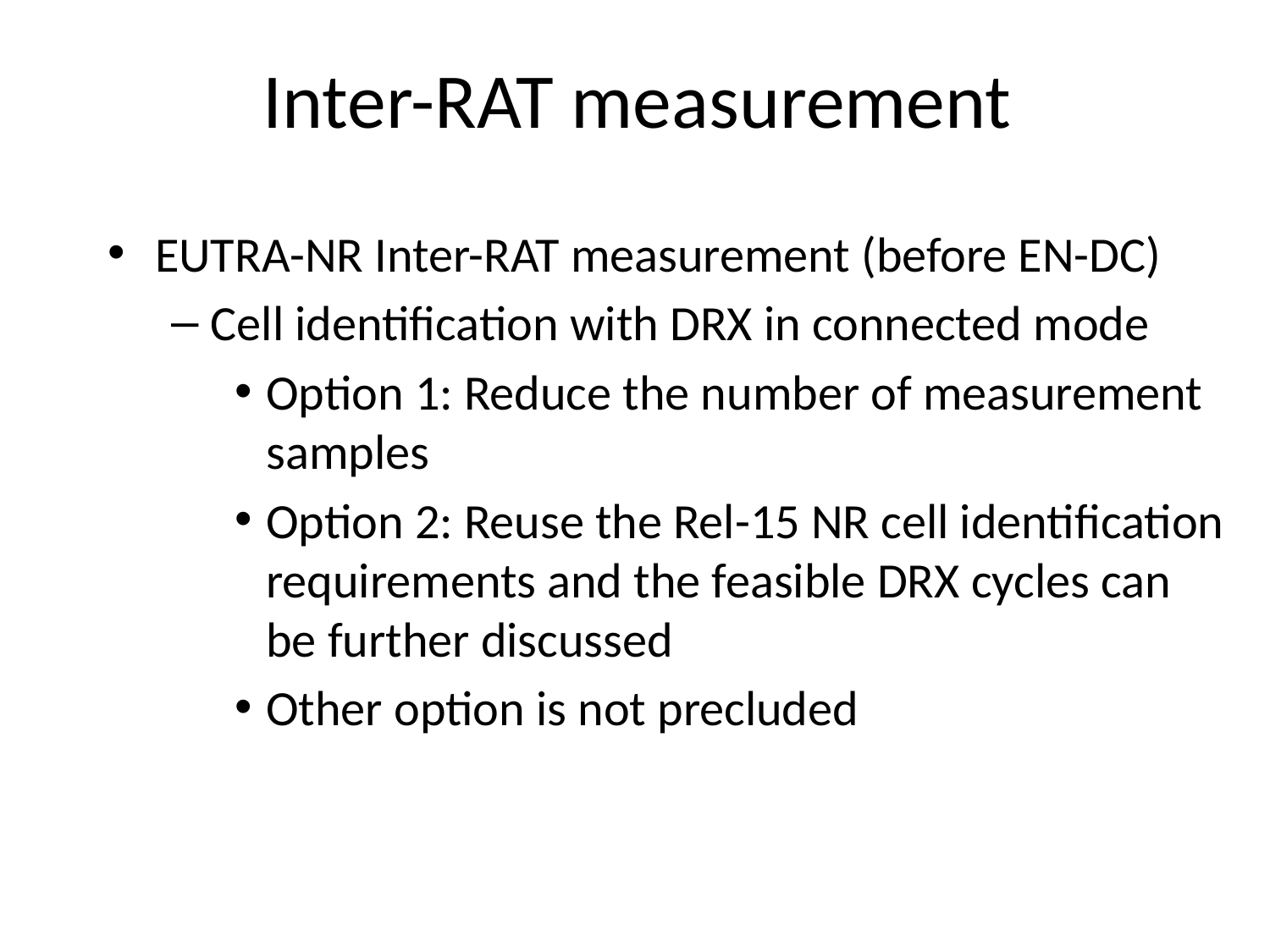

# Inter-RAT measurement
EUTRA-NR Inter-RAT measurement (before EN-DC)
Cell identification with DRX in connected mode
Option 1: Reduce the number of measurement samples
Option 2: Reuse the Rel-15 NR cell identification requirements and the feasible DRX cycles can be further discussed
Other option is not precluded